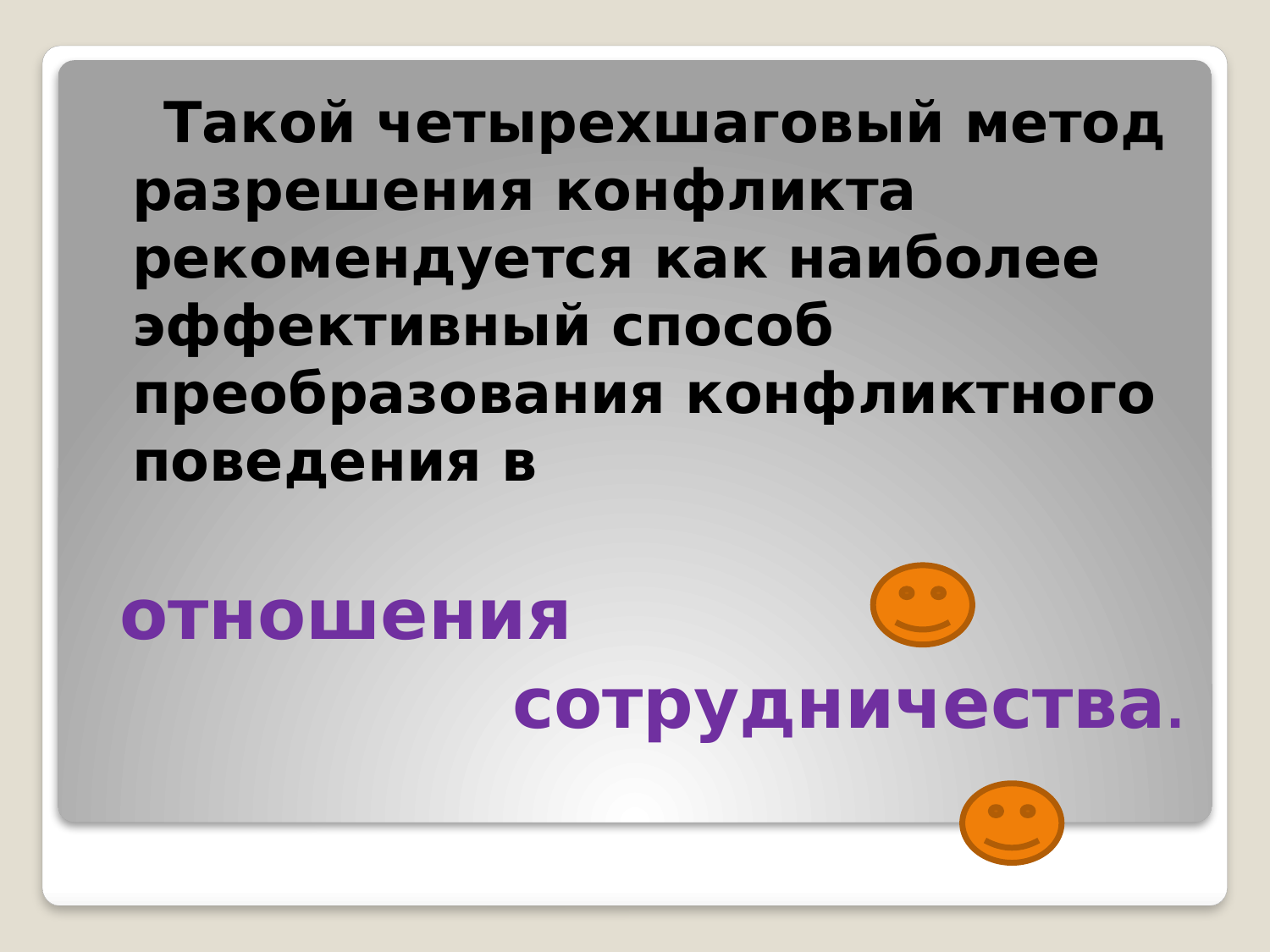

Такой четырехшаговый метод разрешения конфликта рекомендуется как наиболее эффективный способ преобразования конфликтного поведения в

 отношения
                 сотрудничества.